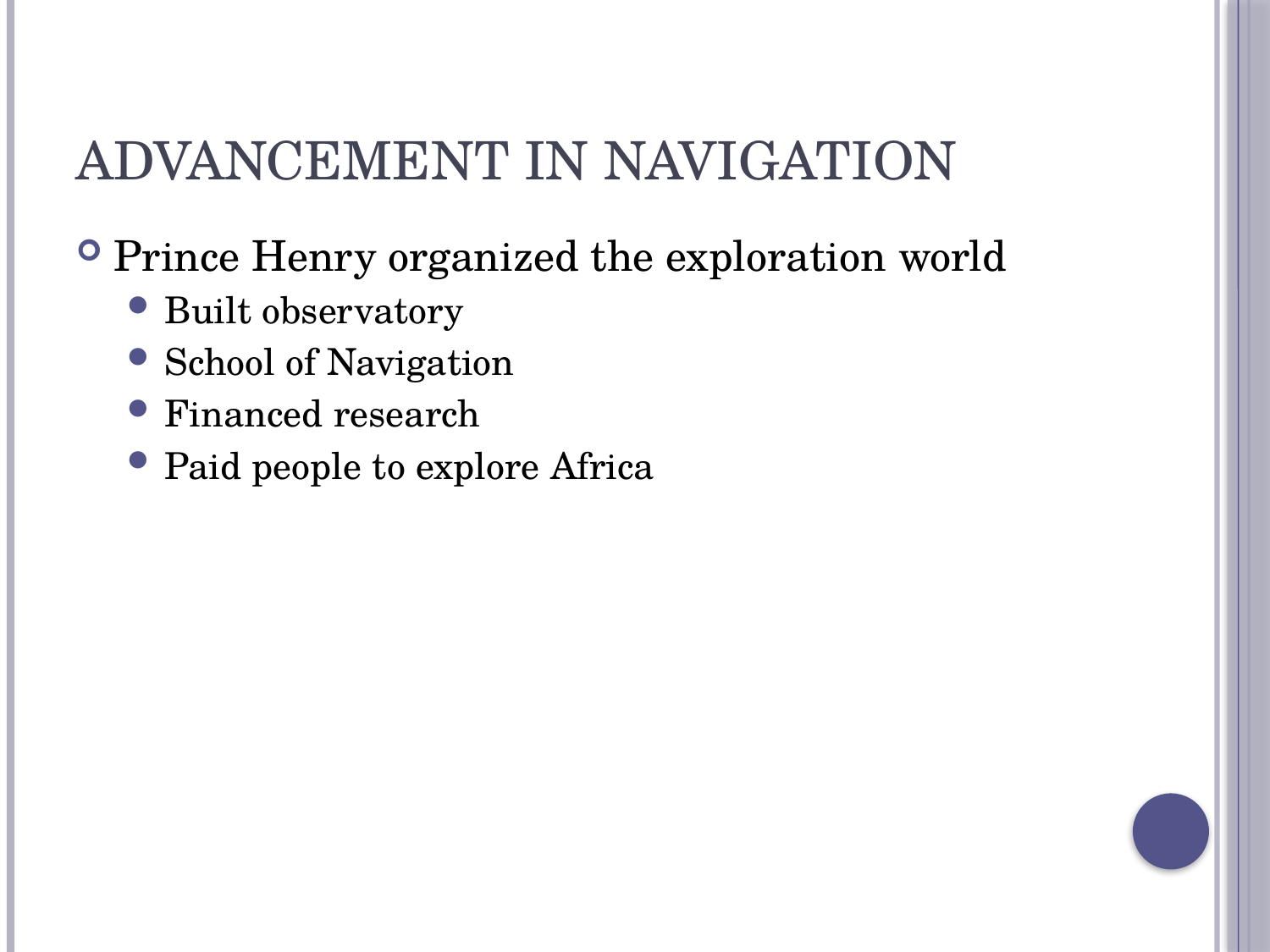

# Advancement in navigation
Prince Henry organized the exploration world
Built observatory
School of Navigation
Financed research
Paid people to explore Africa